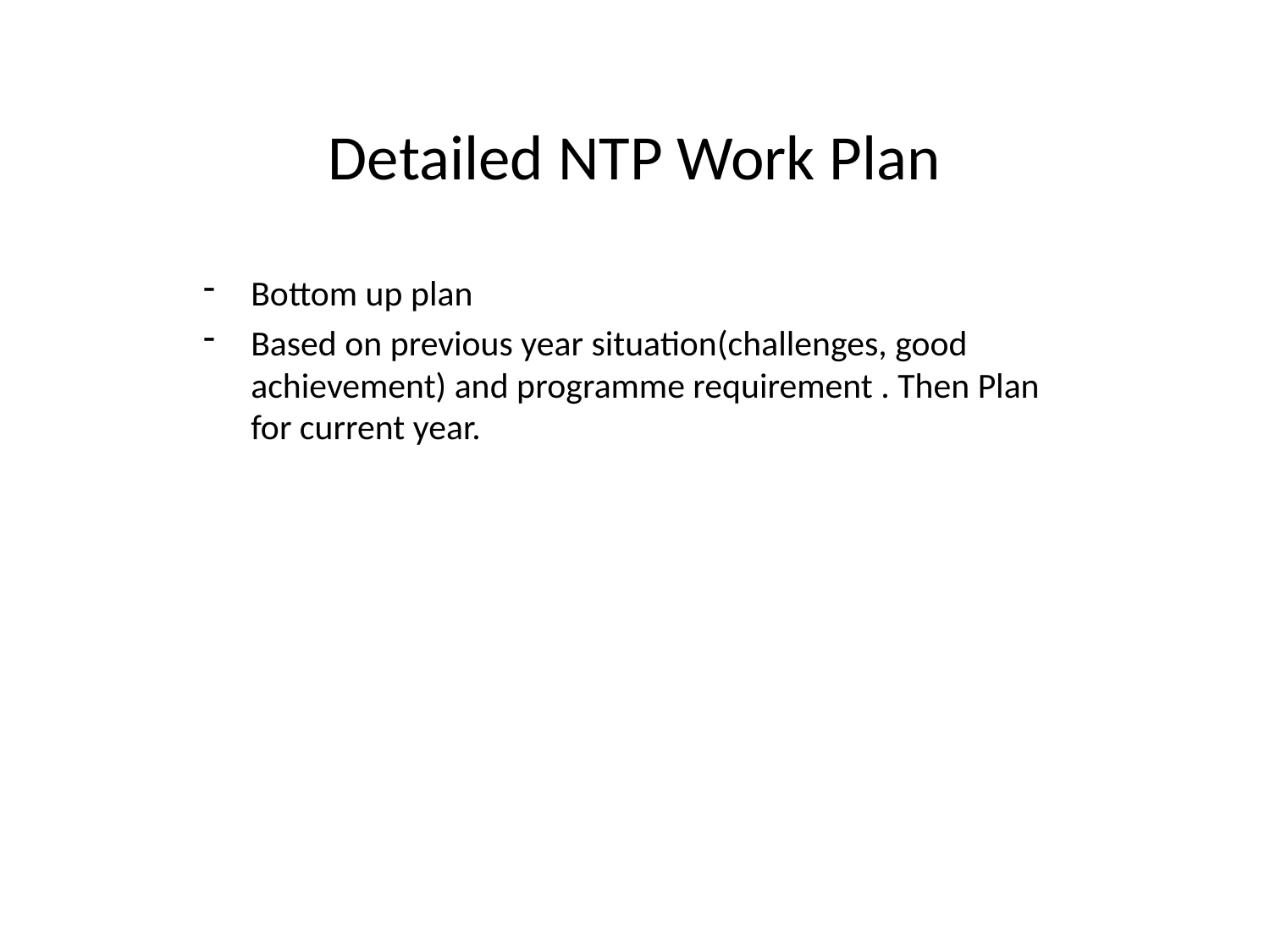

# Detailed NTP Work Plan
Bottom up plan
Based on previous year situation(challenges, good achievement) and programme requirement . Then Plan for current year.